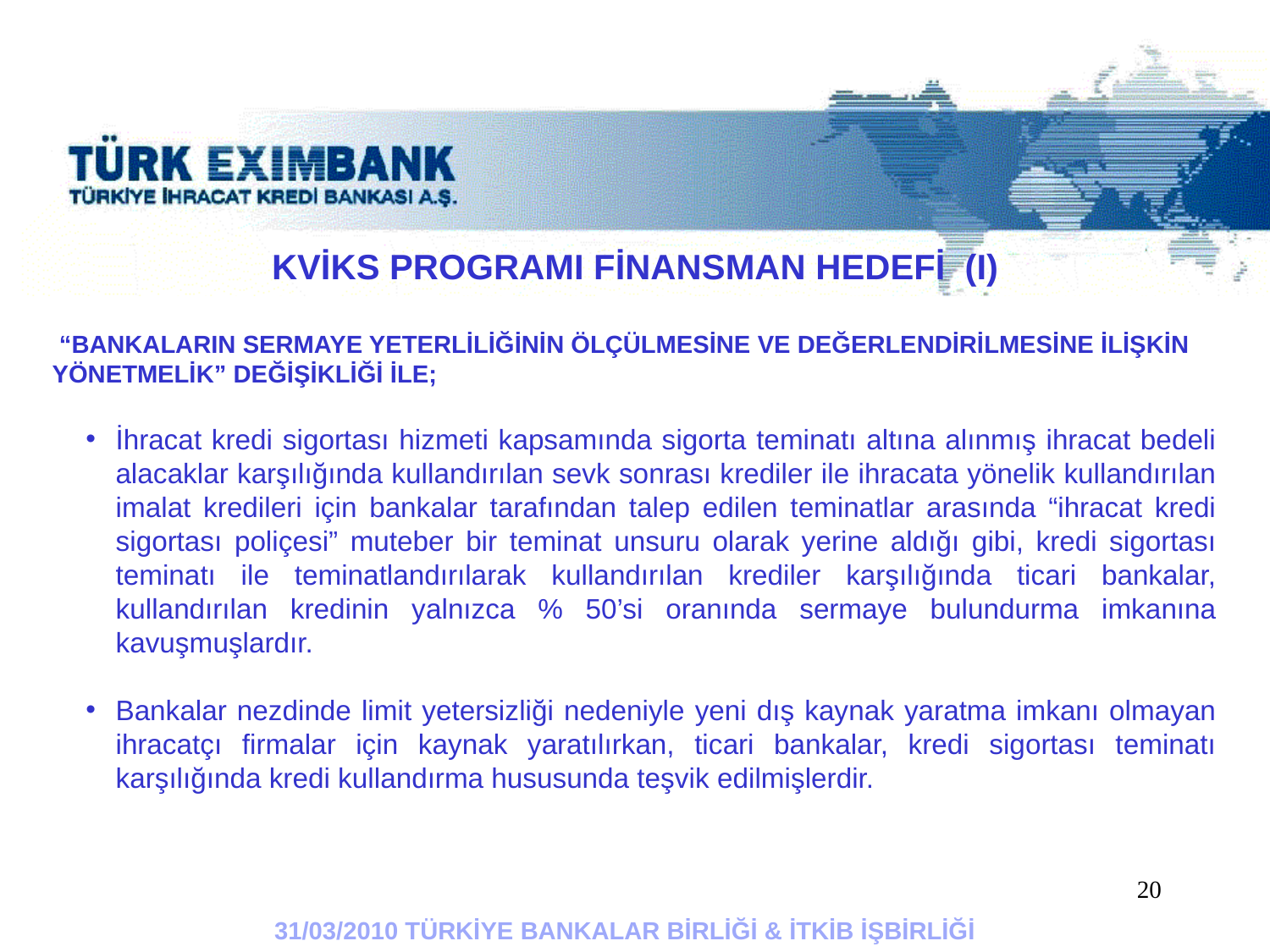

KVİKS PROGRAMI FİNANSMAN HEDEFİ  (I)

 “BANKALARIN SERMAYE YETERLİLİĞİNİN ÖLÇÜLMESİNE VE DEĞERLENDİRİLMESİNE İLİŞKİN YÖNETMELİK” DEĞİŞİKLİĞİ İLE;

İhracat kredi sigortası hizmeti kapsamında sigorta teminatı altına alınmış ihracat bedeli alacaklar karşılığında kullandırılan sevk sonrası krediler ile ihracata yönelik kullandırılan imalat kredileri için bankalar tarafından talep edilen teminatlar arasında “ihracat kredi sigortası poliçesi” muteber bir teminat unsuru olarak yerine aldığı gibi, kredi sigortası teminatı ile teminatlandırılarak kullandırılan krediler karşılığında ticari bankalar, kullandırılan kredinin yalnızca % 50’si oranında sermaye bulundurma imkanına kavuşmuşlardır.

Bankalar nezdinde limit yetersizliği nedeniyle yeni dış kaynak yaratma imkanı olmayan ihracatçı firmalar için kaynak yaratılırkan, ticari bankalar, kredi sigortası teminatı karşılığında kredi kullandırma hususunda teşvik edilmişlerdir.

20
31/03/2010 TÜRKİYE BANKALAR BİRLİĞİ & İTKİB İŞBİRLİĞİ